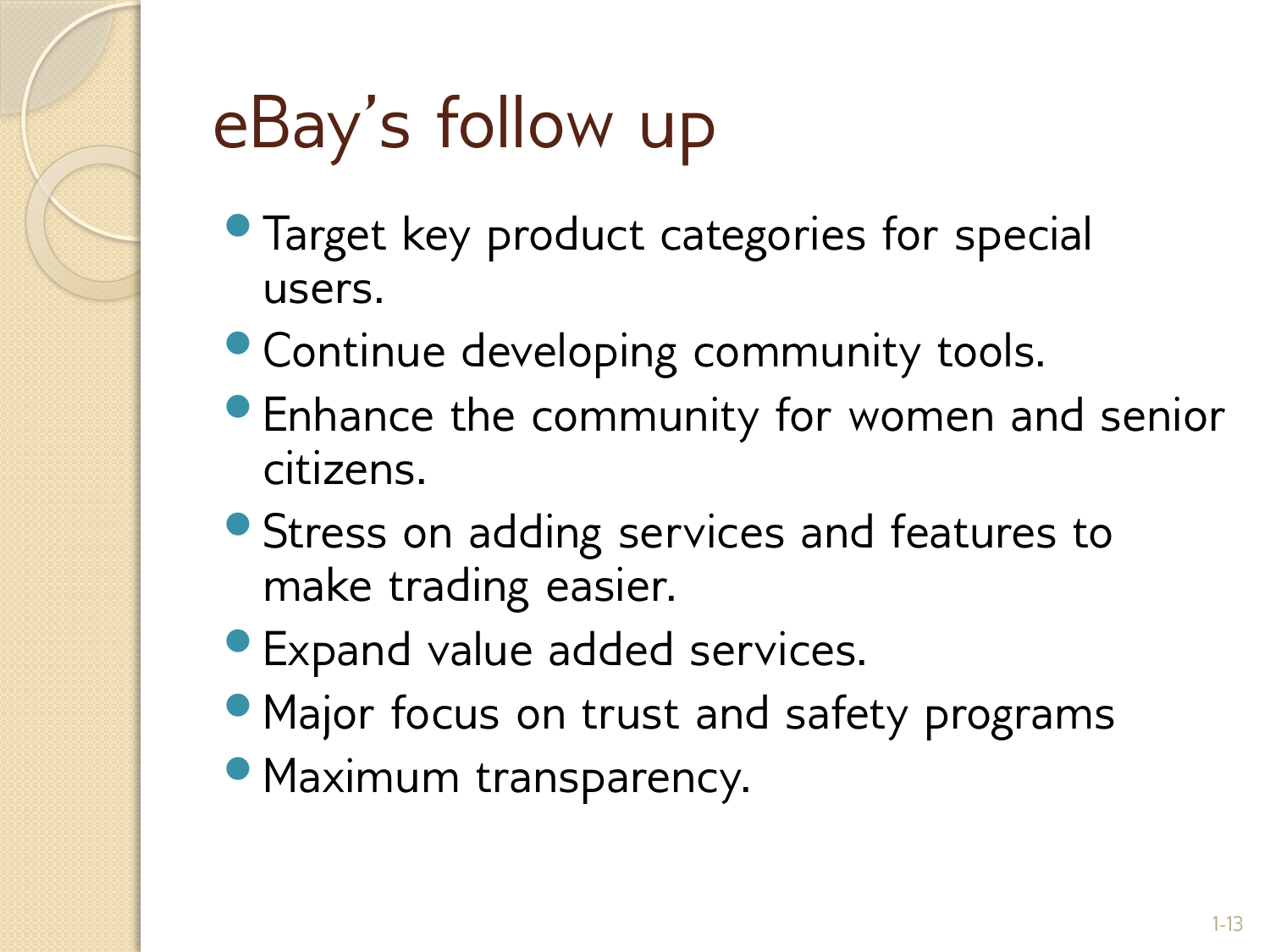

# eBay’s follow up
Target key product categories for special users.
Continue developing community tools.
Enhance the community for women and senior citizens.
Stress on adding services and features to make trading easier.
Expand value added services.
Major focus on trust and safety programs
Maximum transparency.
1-13